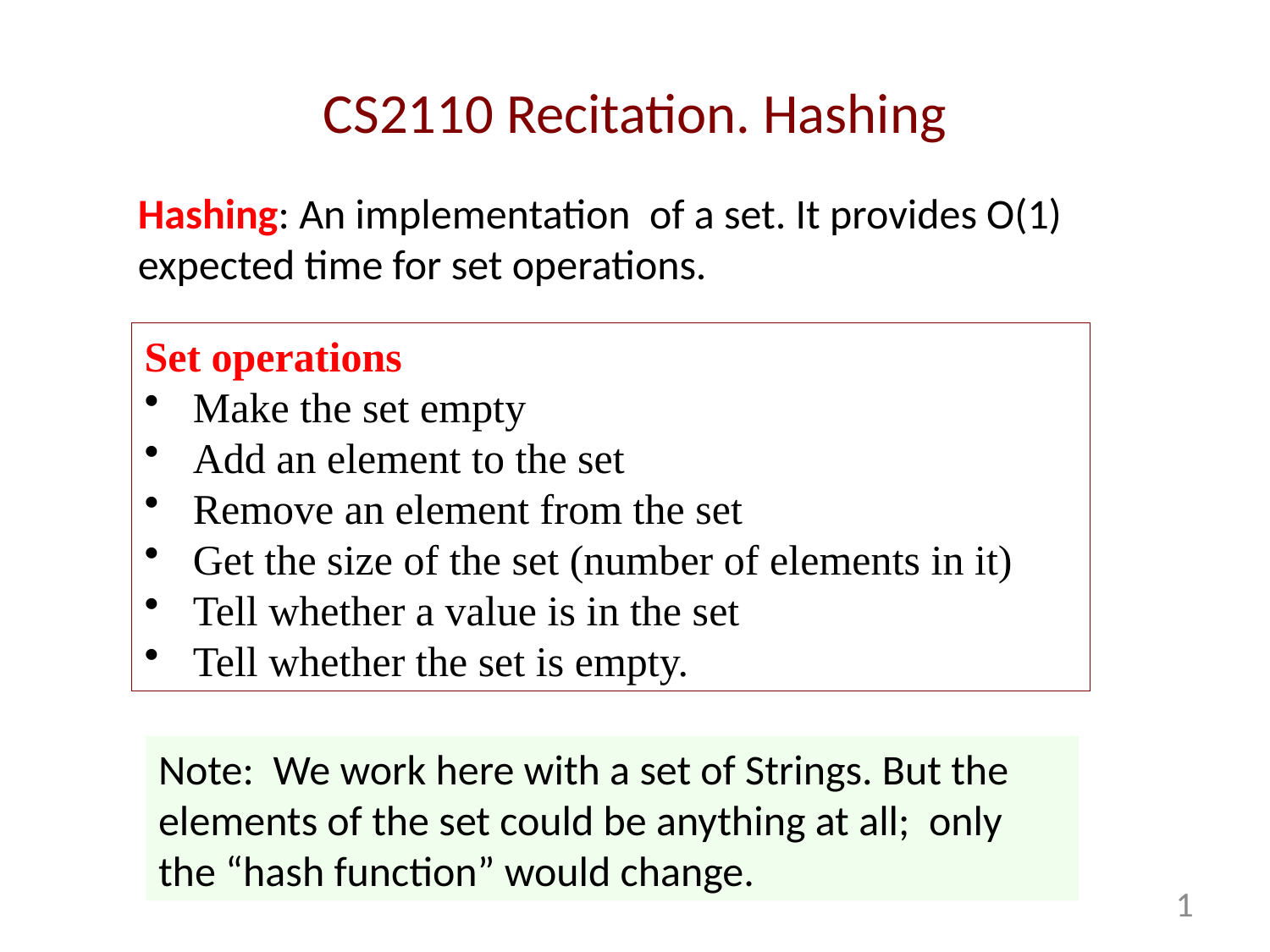

# CS2110 Recitation. Hashing
Hashing: An implementation  of a set. It provides O(1) expected time for set operations.
Set operations
Make the set empty
Add an element to the set
Remove an element from the set
Get the size of the set (number of elements in it)
Tell whether a value is in the set
Tell whether the set is empty.
Note:  We work here with a set of Strings. But the elements of the set could be anything at all;  only the “hash function” would change.
1